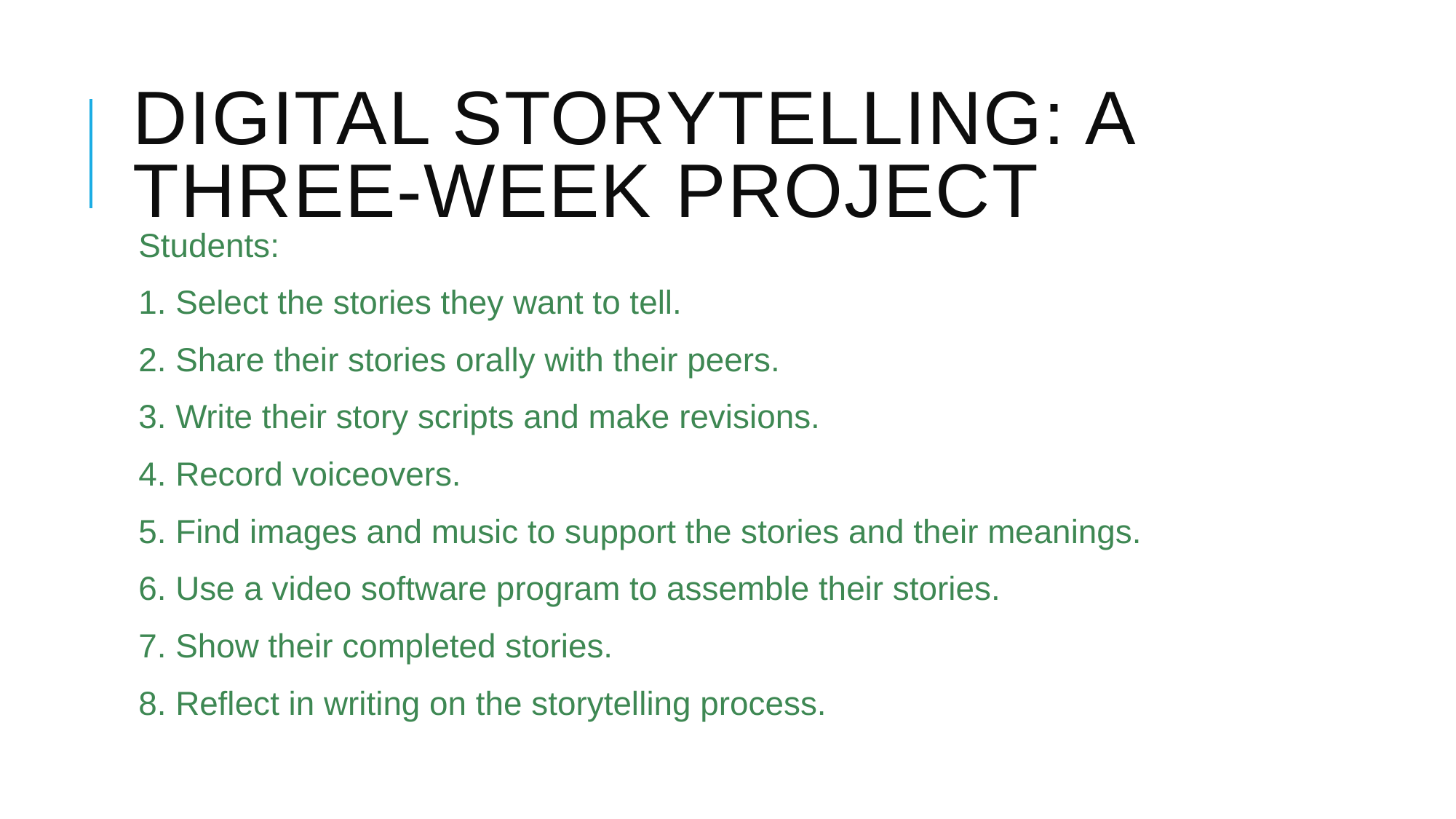

# Digital storytelling: A THREE-WEEK PROJECT
Students:
1. Select the stories they want to tell.
2. Share their stories orally with their peers.
3. Write their story scripts and make revisions.
4. Record voiceovers.
5. Find images and music to support the stories and their meanings.
6. Use a video software program to assemble their stories.
7. Show their completed stories.
8. Reflect in writing on the storytelling process.